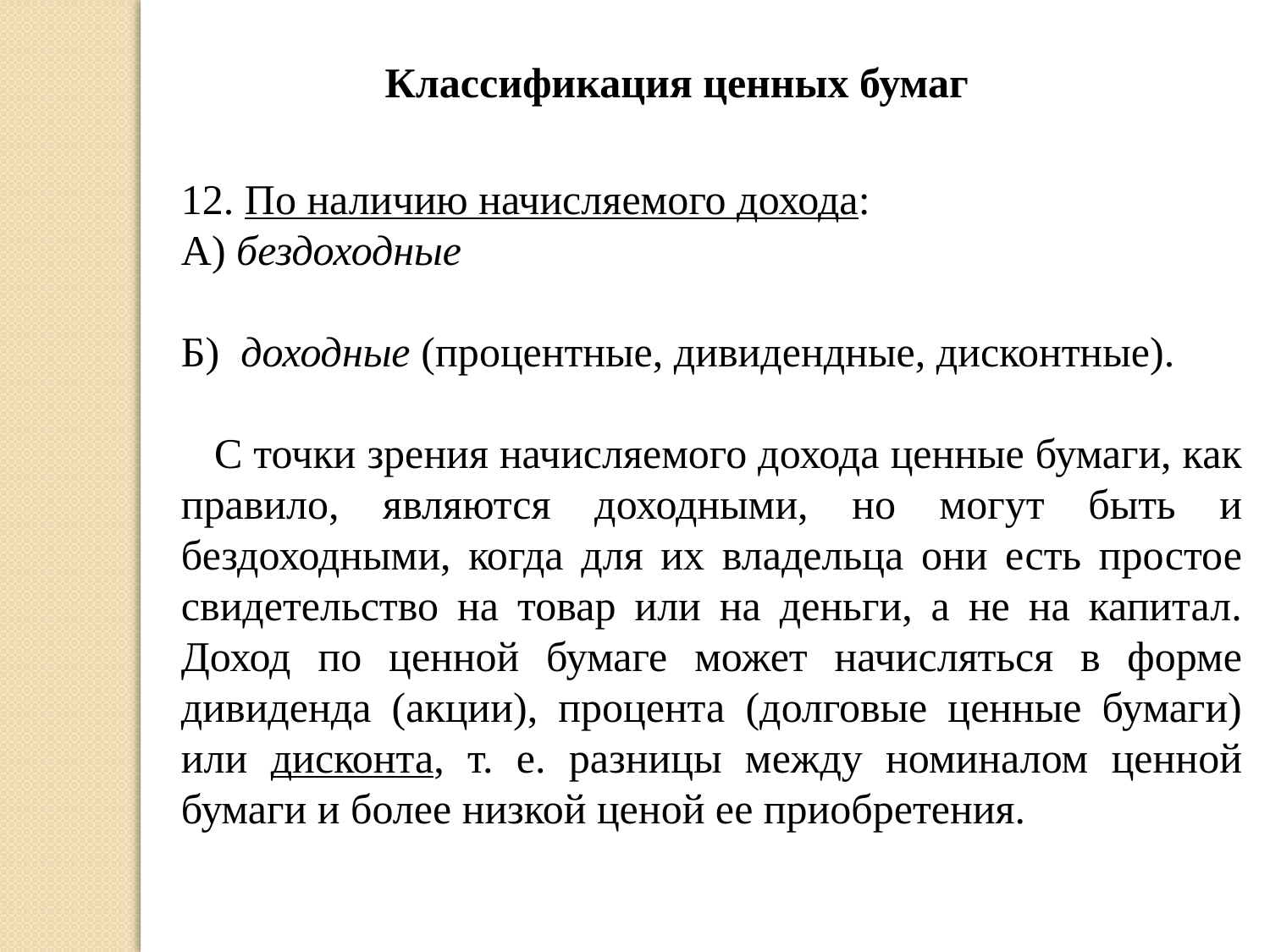

Классификация ценных бумаг
12. По наличию начисляемого дохода:
А) бездоходные

Б)  доходные (процентные, дивидендные, дисконтные).

   С точки зрения начисляемого дохода ценные бумаги, как правило, являются доходными, но могут быть и бездоходными, когда для их владельца они есть простое свидетельство на товар или на деньги, а не на капитал. Доход по ценной бумаге может начисляться в форме дивиденда (акции), процента (долговые ценные бумаги) или дисконта, т. е. разницы между номиналом ценной бумаги и более низкой ценой ее приобретения.